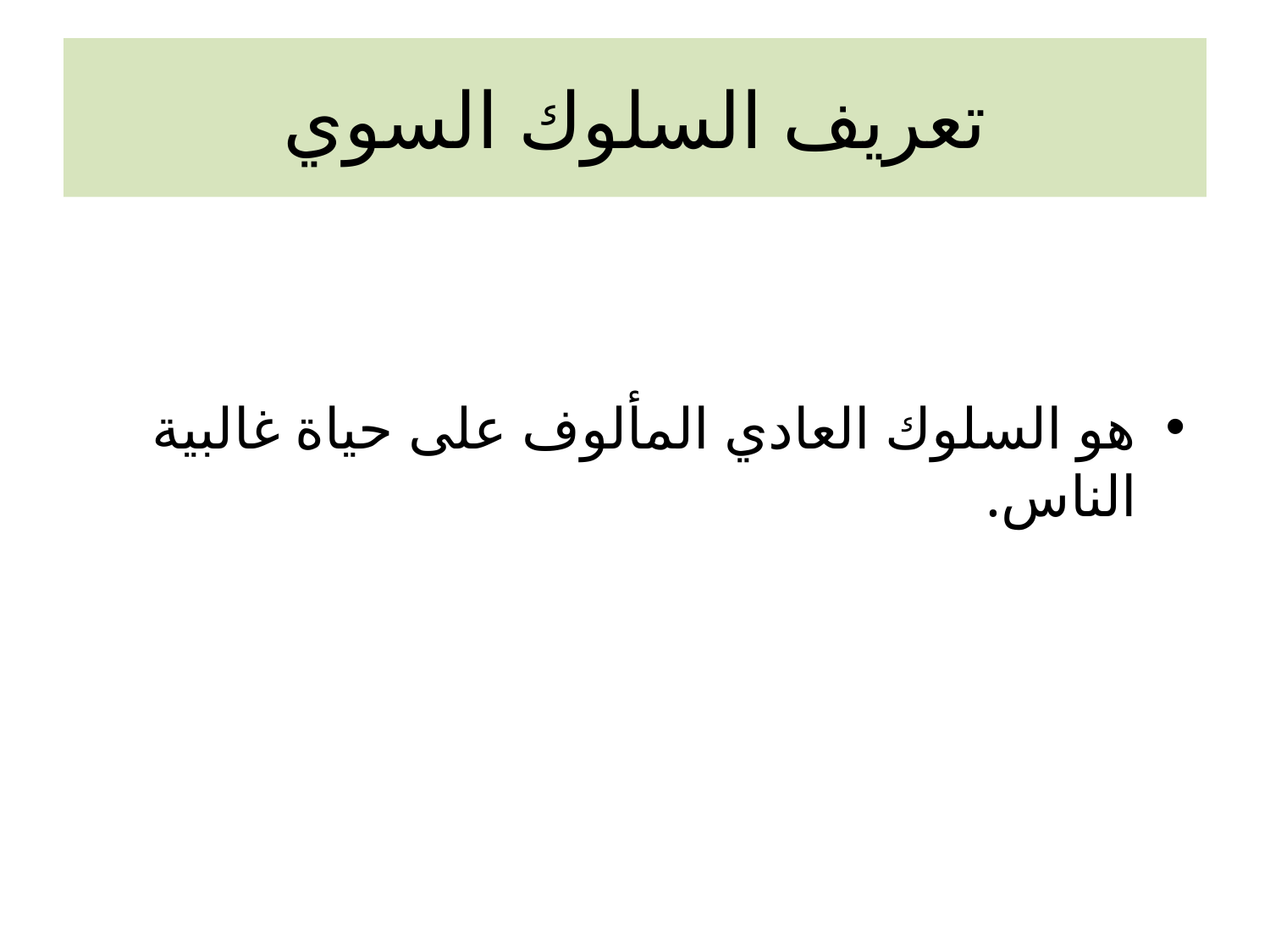

# تعريف السلوك السوي
هو السلوك العادي المألوف على حياة غالبية الناس.